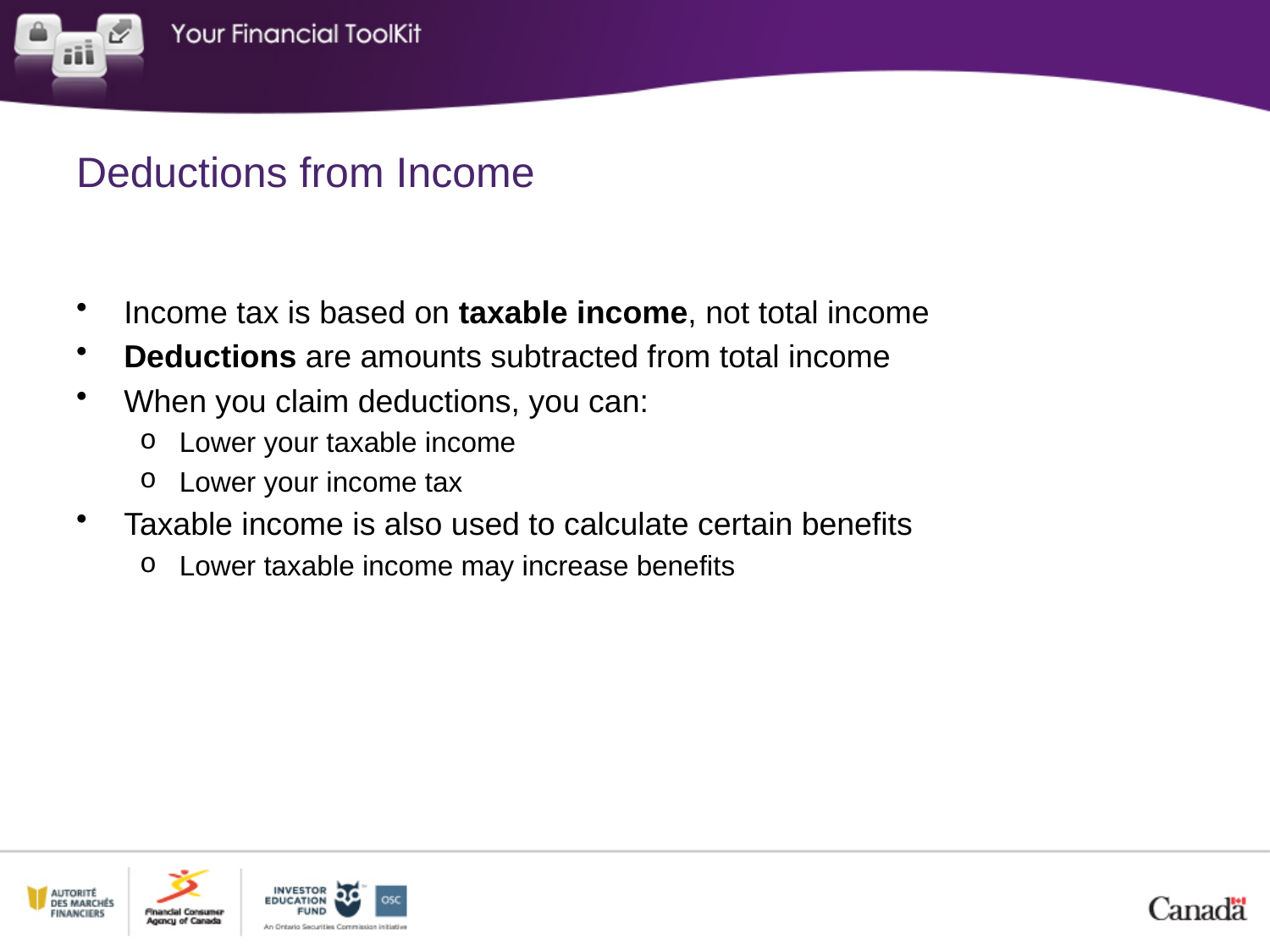

# Deductions from Income
Income tax is based on taxable income, not total income
Deductions are amounts subtracted from total income
When you claim deductions, you can:
Lower your taxable income
Lower your income tax
Taxable income is also used to calculate certain benefits
Lower taxable income may increase benefits